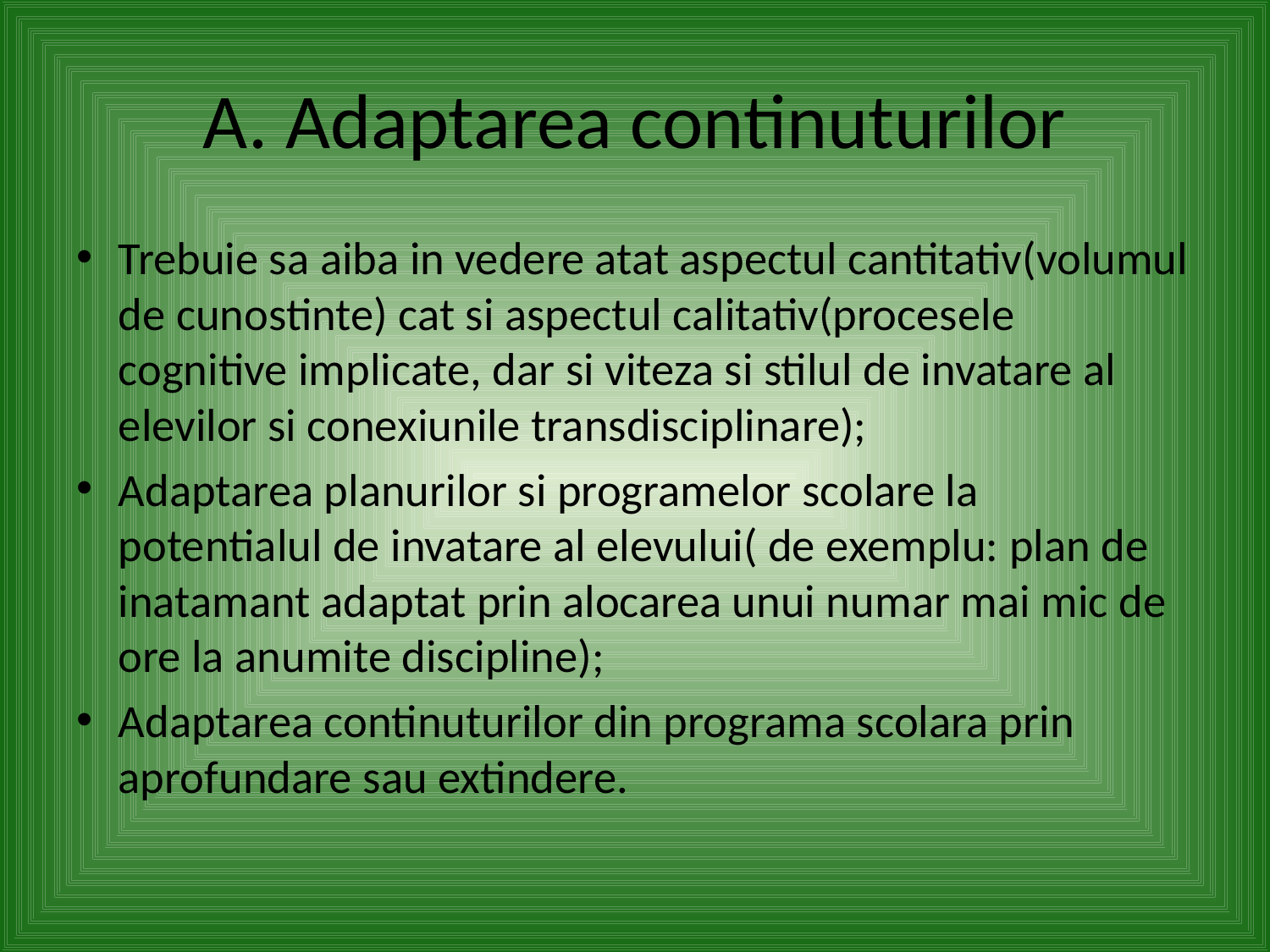

# A. Adaptarea continuturilor
Trebuie sa aiba in vedere atat aspectul cantitativ(volumul de cunostinte) cat si aspectul calitativ(procesele cognitive implicate, dar si viteza si stilul de invatare al elevilor si conexiunile transdisciplinare);
Adaptarea planurilor si programelor scolare la potentialul de invatare al elevului( de exemplu: plan de inatamant adaptat prin alocarea unui numar mai mic de ore la anumite discipline);
Adaptarea continuturilor din programa scolara prin aprofundare sau extindere.